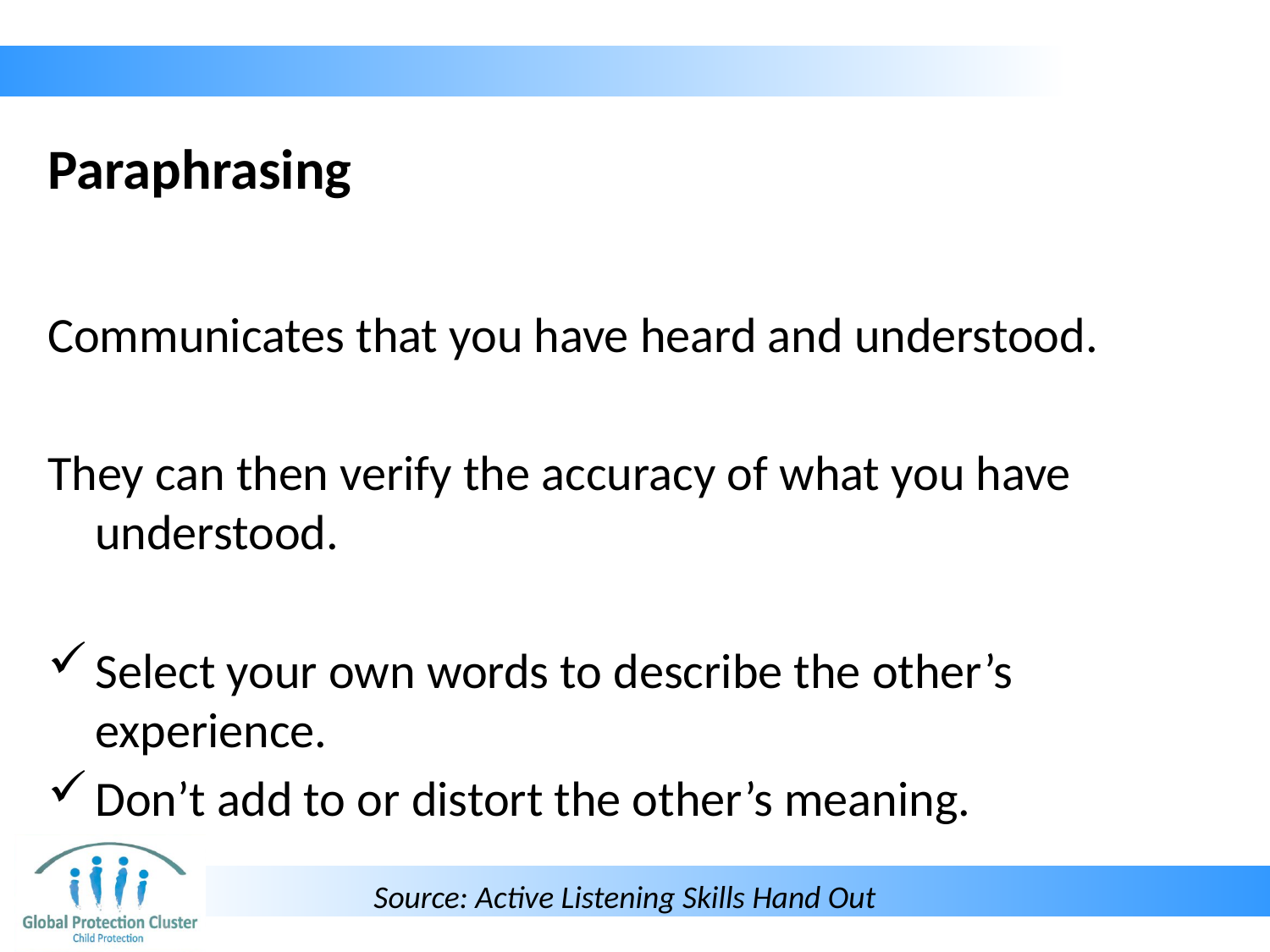

# Paraphrasing

Communicates that you have heard and understood.

They can then verify the accuracy of what you have understood.

Select your own words to describe the other’s experience.
Don’t add to or distort the other’s meaning.

Source: Active Listening Skills Hand Out